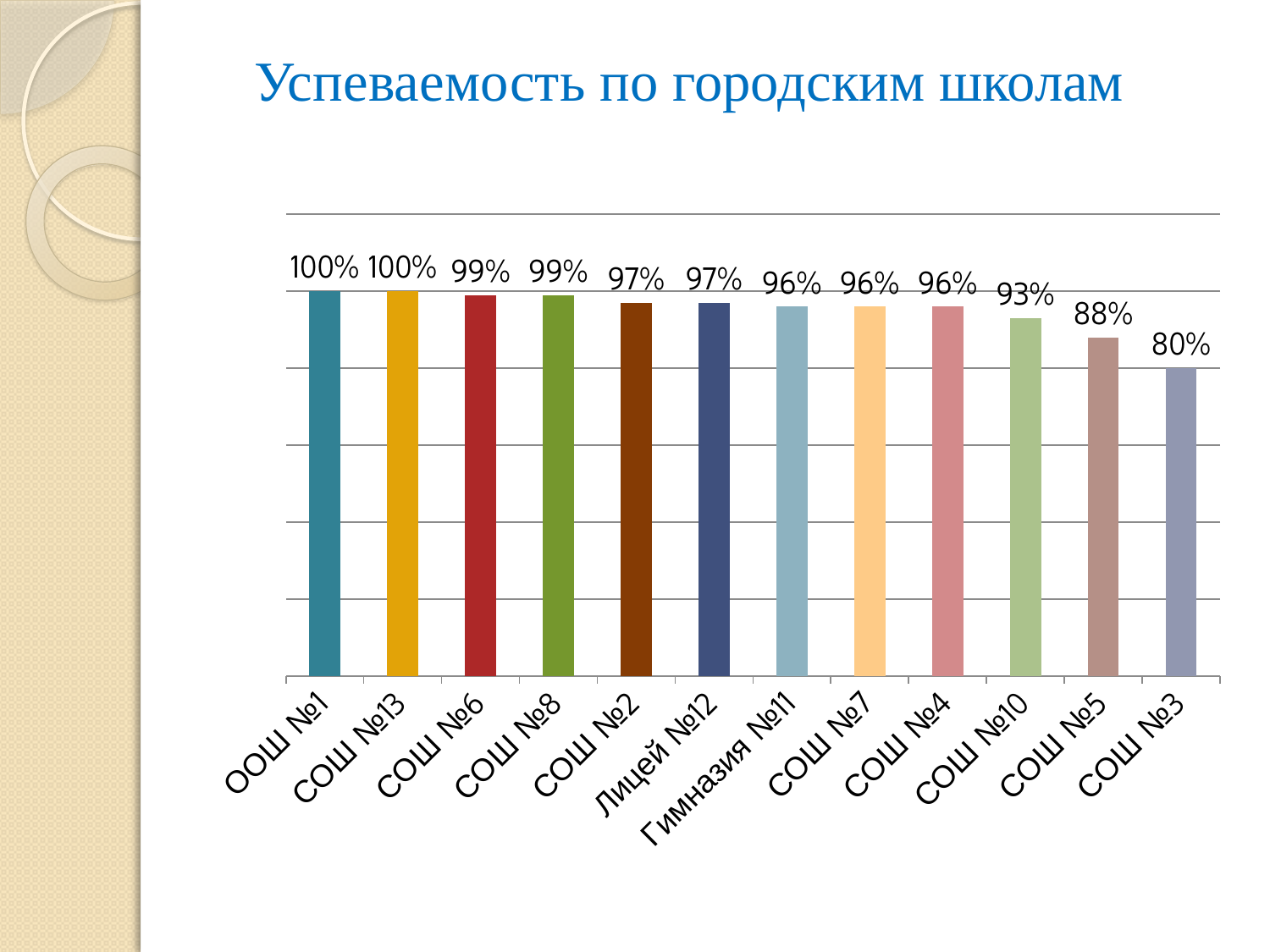

# Успеваемость по городским школам

### Chart

| Category | Ряд 1 |
|---|---|
| ООШ №1 | 1.0 |
| СОШ №13 | 1.0 |
| СОШ №6 | 0.99 |
| СОШ №8 | 0.99 |
| СОШ №2 | 0.9700000000000002 |
| Лицей №12 | 0.9700000000000002 |
| Гимназия №11 | 0.9600000000000002 |
| СОШ №7 | 0.9600000000000002 |
| СОШ №4 | 0.9600000000000002 |
| СОШ №10 | 0.93 |
| СОШ №5 | 0.88 |
| СОШ №3 | 0.8 |